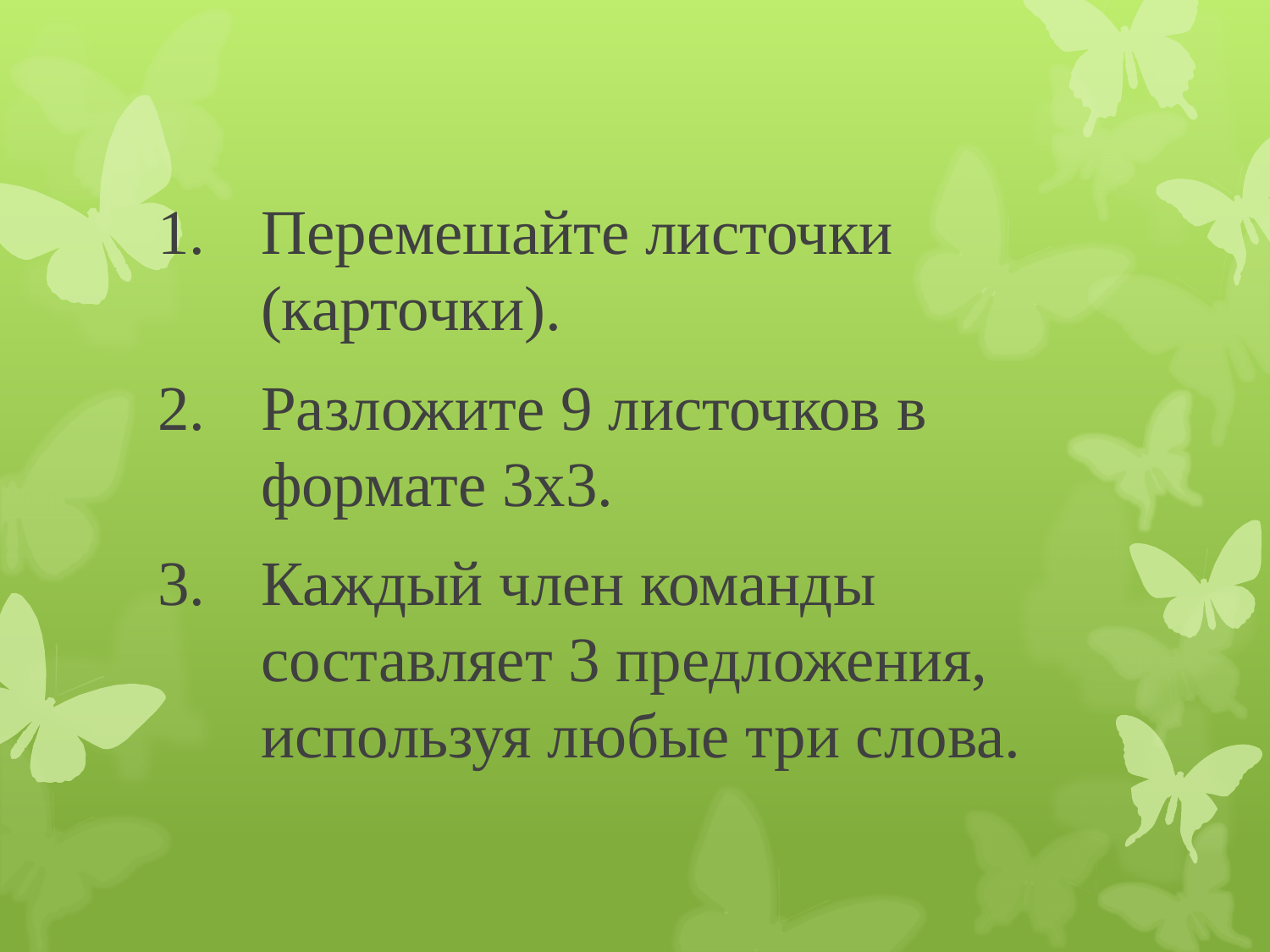

Перемешайте листочки    (карточки).
Разложите 9 листочков в формате 3х3.
Каждый член команды составляет 3 предложения, используя любые три слова.